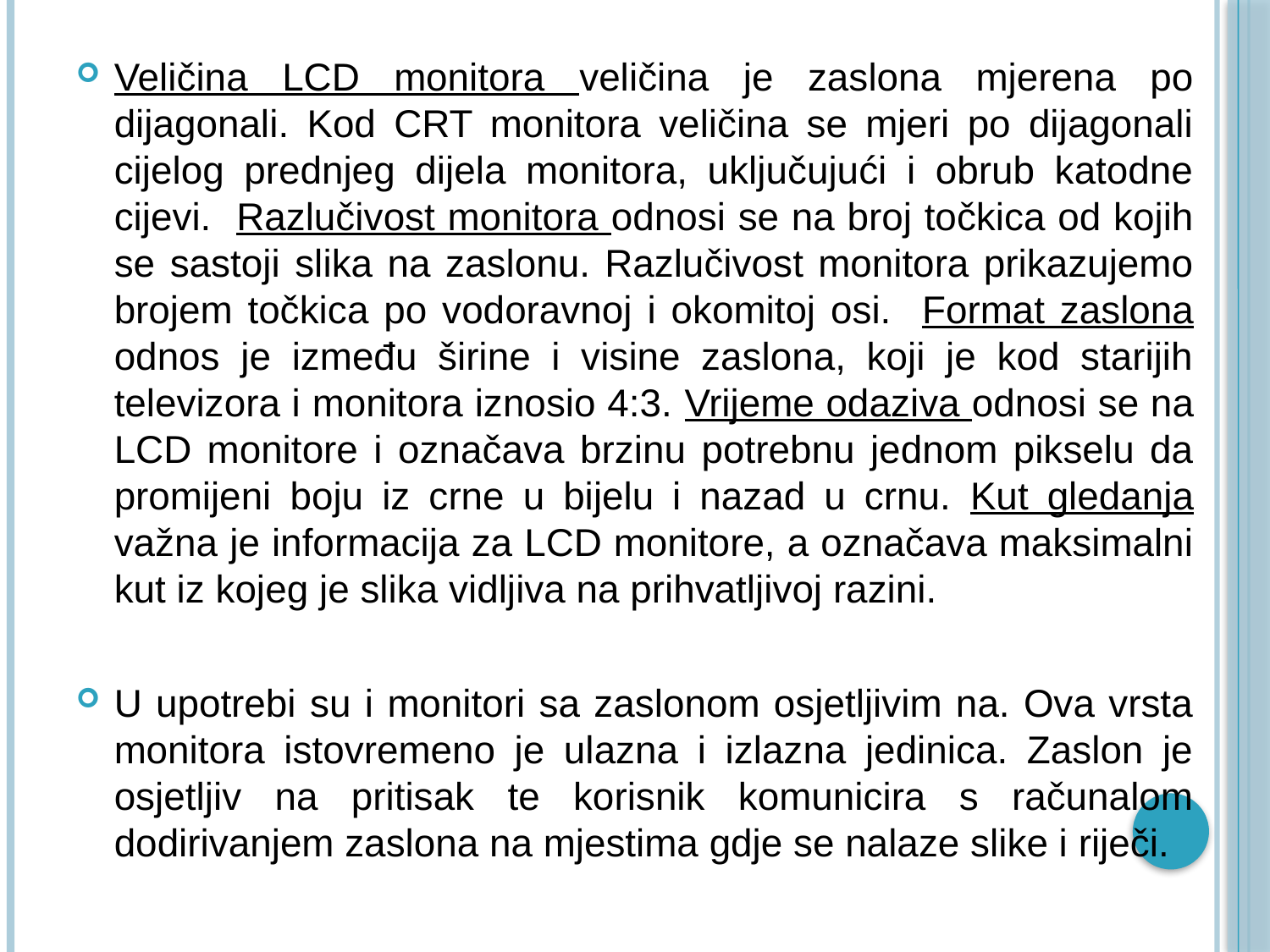

Veličina LCD monitora veličina je zaslona mjerena po dijagonali. Kod CRT monitora veličina se mjeri po dijagonali cijelog prednjeg dijela monitora, uključujući i obrub katodne cijevi.  Razlučivost monitora odnosi se na broj točkica od kojih se sastoji slika na zaslonu. Razlučivost monitora prikazujemo brojem točkica po vodoravnoj i okomitoj osi.  Format zaslona odnos je između širine i visine zaslona, koji je kod starijih televizora i monitora iznosio 4:3. Vrijeme odaziva odnosi se na LCD monitore i označava brzinu potrebnu jednom pikselu da promijeni boju iz crne u bijelu i nazad u crnu. Kut gledanja važna je informacija za LCD monitore, a označava maksimalni kut iz kojeg je slika vidljiva na prihvatljivoj razini.

U upotrebi su i monitori sa zaslonom osjetljivim na. Ova vrsta monitora istovremeno je ulazna i izlazna jedinica. Zaslon je osjetljiv na pritisak te korisnik komunicira s računalom dodirivanjem zaslona na mjestima gdje se nalaze slike i riječi.